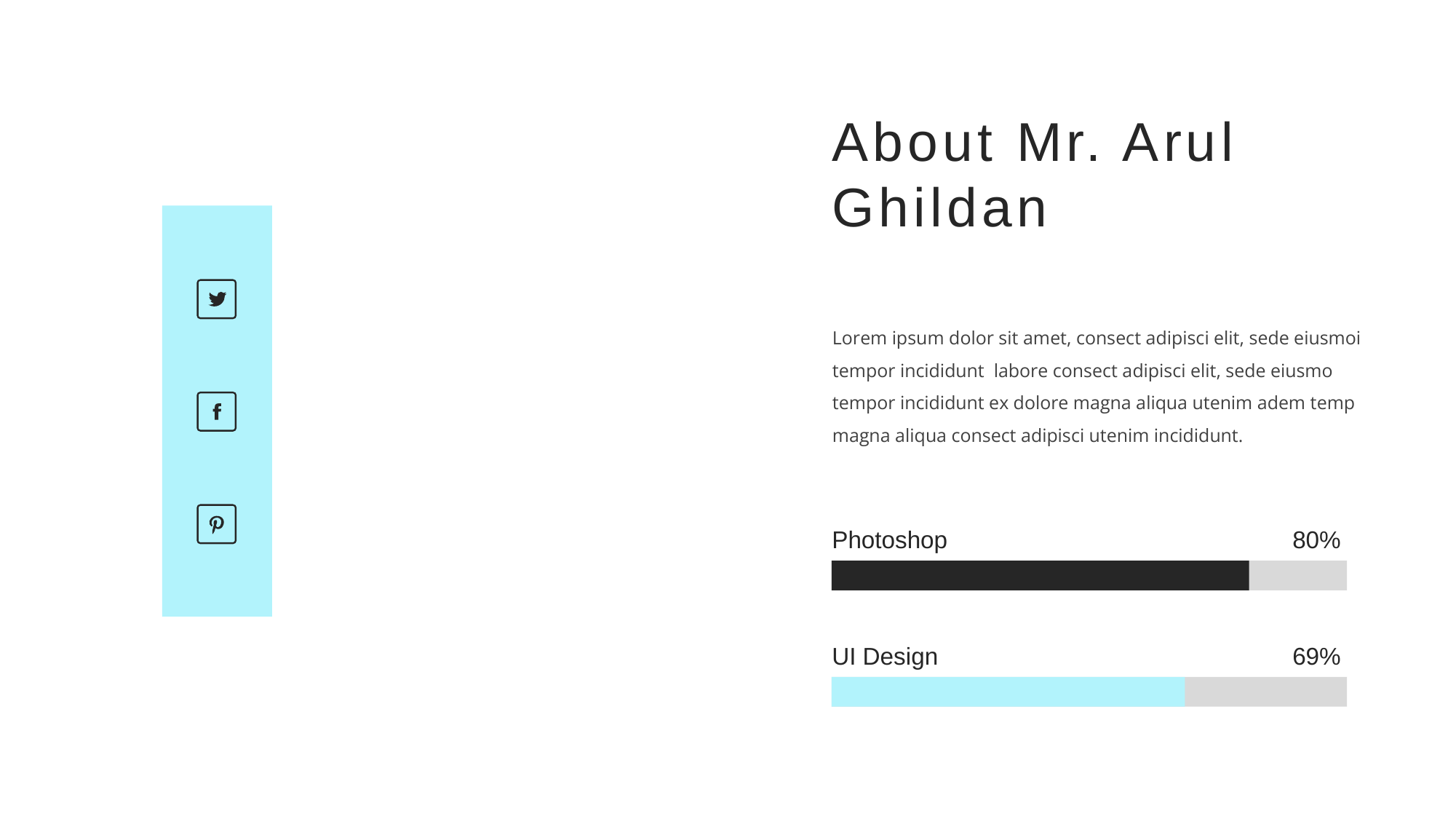

About Mr. Arul Ghildan

Lorem ipsum dolor sit amet, consect adipisci elit, sede eiusmoi tempor incididunt  labore consect adipisci elit, sede eiusmo tempor incididunt ex dolore magna aliqua utenim adem temp magna aliqua consect adipisci utenim incididunt.
Photoshop
80%

UI Design
69%